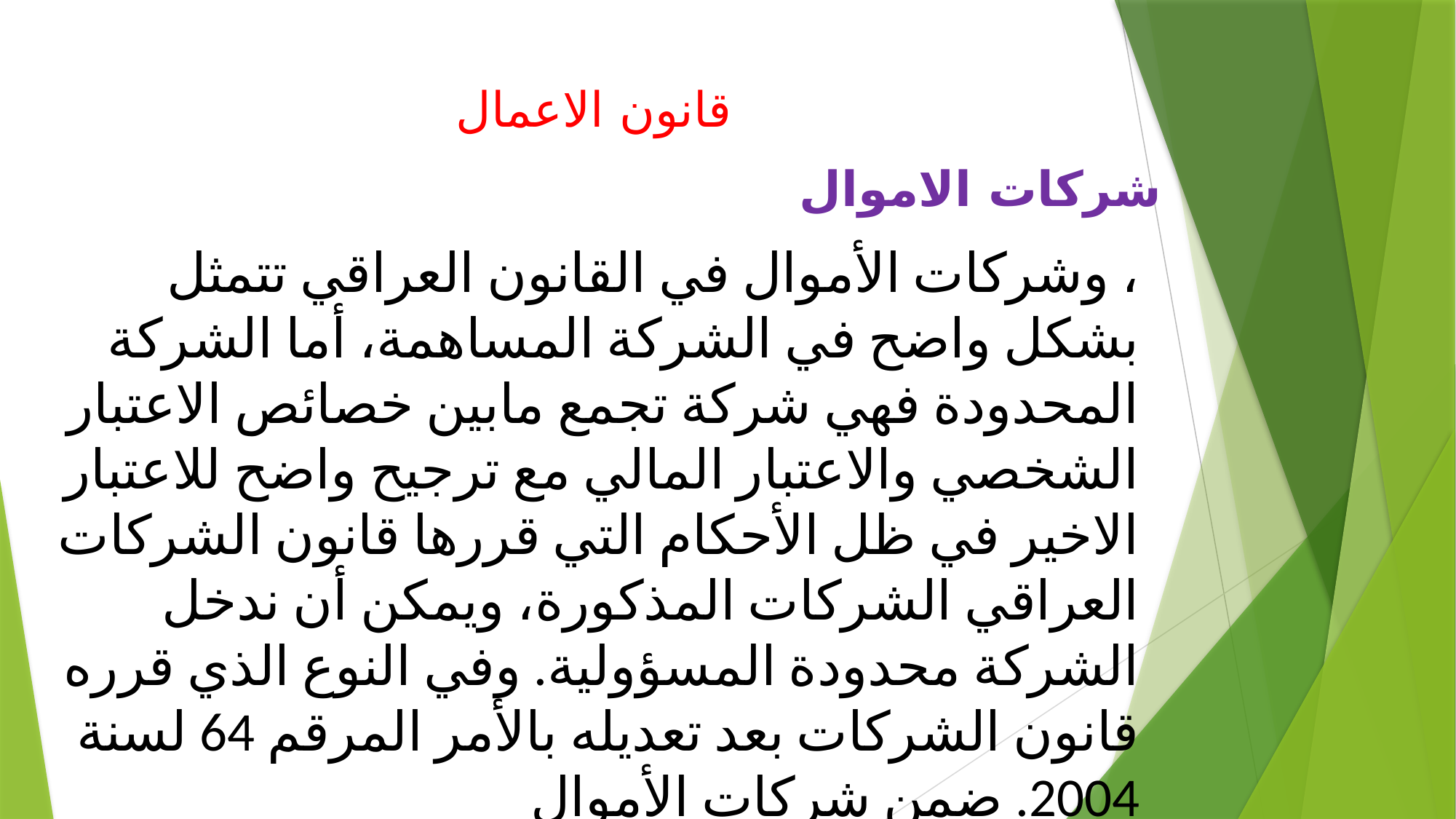

# قانون الاعمال
شركات الاموال
، وشركات الأموال في القانون العراقي تتمثل بشكل واضح في الشركة المساهمة، أما الشركة المحدودة فهي شركة تجمع مابين خصائص الاعتبار الشخصي والاعتبار المالي مع ترجيح واضح للاعتبار الاخير في ظل الأحكام التي قررها قانون الشركات العراقي الشركات المذكورة، ويمكن أن ندخل الشركة محدودة المسؤولية. وفي النوع الذي قرره قانون الشركات بعد تعديله بالأمر المرقم 64 لسنة 2004. ضمن شركات الأموال